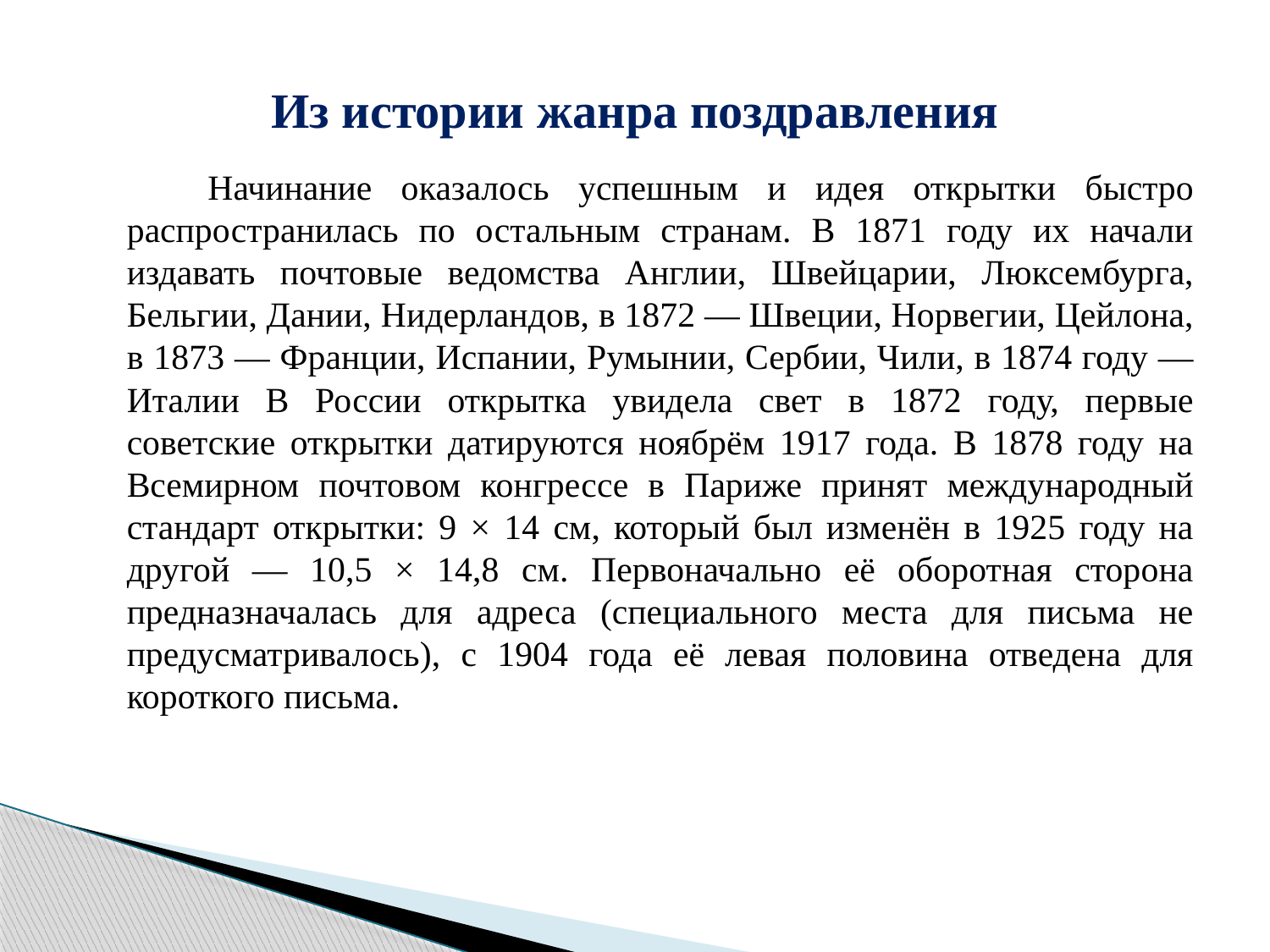

# Из истории жанра поздравления
    Начинание оказалось успешным и идея открытки быстро распространилась по остальным странам. В 1871 году их начали издавать почтовые ведомства Англии, Швейцарии, Люксембурга, Бельгии, Дании, Нидерландов, в 1872 — Швеции, Норвегии, Цейлона, в 1873 — Франции, Испании, Румынии, Сербии, Чили, в 1874 году — Италии В России открытка увидела свет в 1872 году, первые советские открытки датируются ноябрём 1917 года. В 1878 году на Всемирном почтовом конгрессе в Париже принят международный стандарт открытки: 9 × 14 см, который был изменён в 1925 году на другой — 10,5 × 14,8 см. Первоначально её оборотная сторона предназначалась для адреса (специального места для письма не предусматривалось), с 1904 года её левая половина отведена для короткого письма.